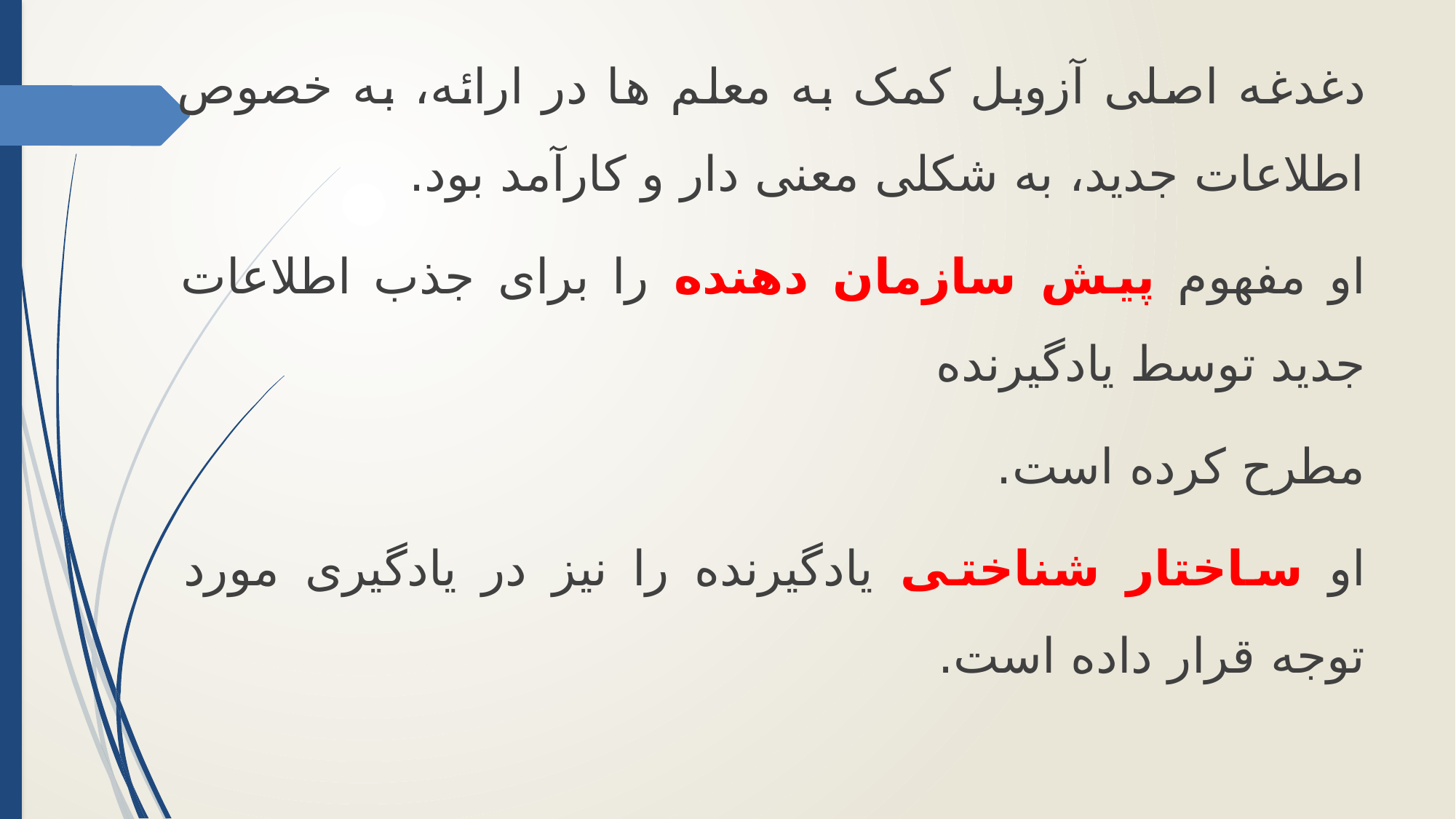

دغدغه اصلی آزوبل کمک به معلم ها در ارائه، به خصوص اطلاعات جدید، به شکلی معنی دار و کارآمد بود.
او مفهوم پیش سازمان دهنده را برای جذب اطلاعات جدید توسط یادگیرنده
مطرح کرده است.
او ساختار شناختی یادگیرنده را نیز در یادگیری مورد توجه قرار داده است.